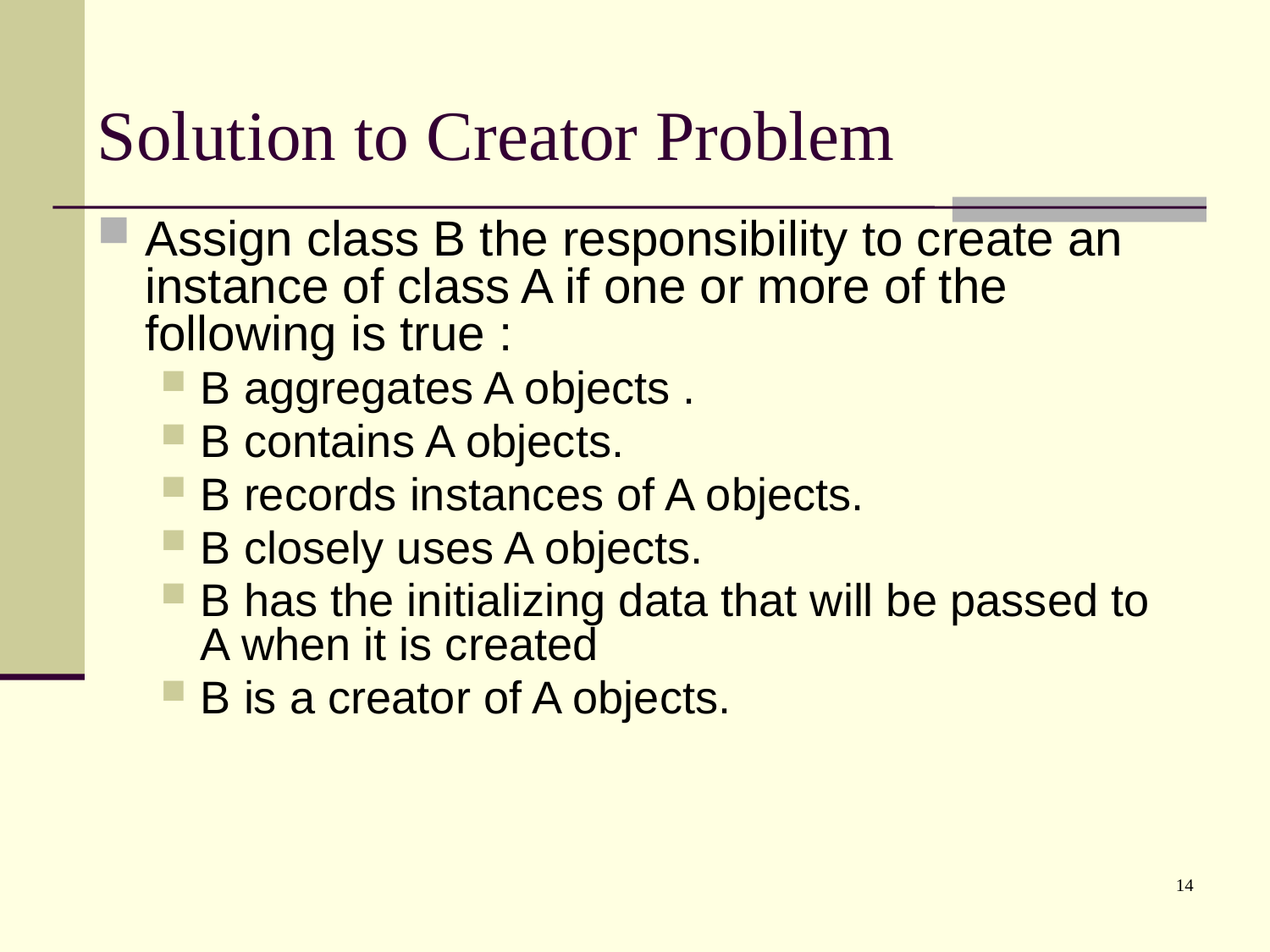

# Solution to Creator Problem
Assign class B the responsibility to create an instance of class A if one or more of the following is true :
B aggregates A objects .
B contains A objects.
B records instances of A objects.
B closely uses A objects.
B has the initializing data that will be passed to A when it is created
B is a creator of A objects.
14